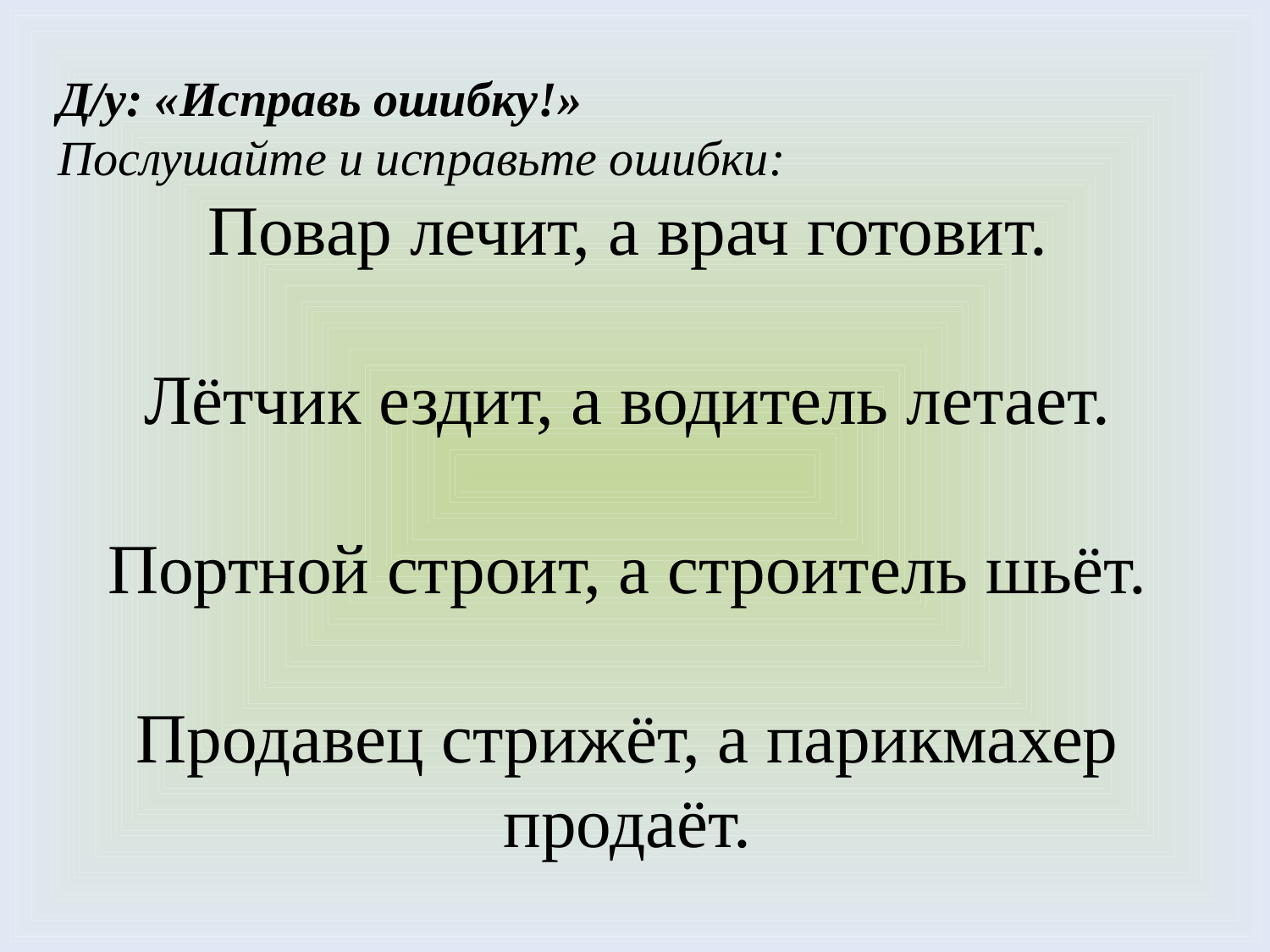

Д/у: «Исправь ошибку!»
Послушайте и исправьте ошибки:
Повар лечит, а врач готовит.

Лётчик ездит, а водитель летает.

Портной строит, а строитель шьёт.

Продавец стрижёт, а парикмахер продаёт.